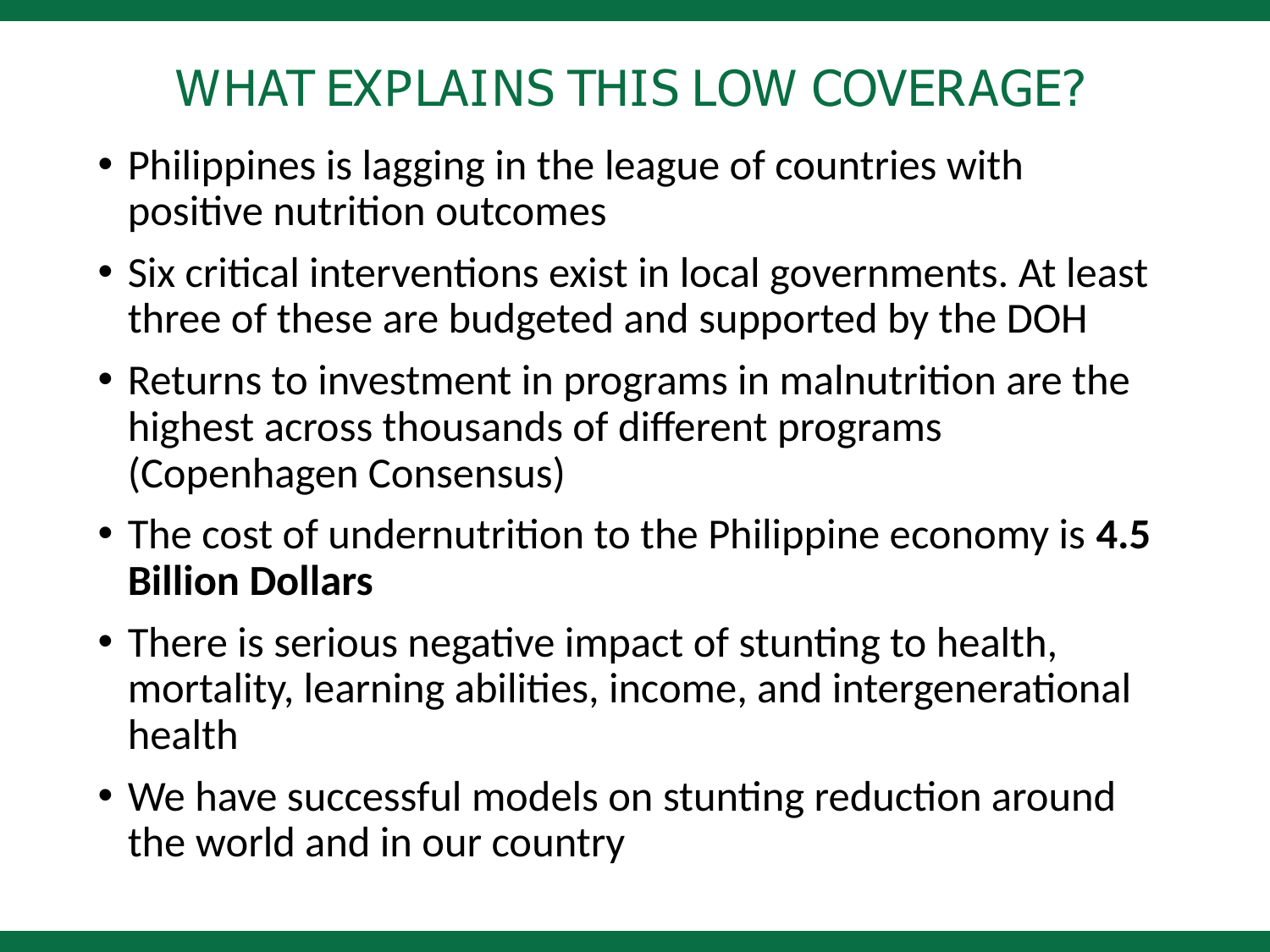

WHAT EXPLAINS THIS LOW COVERAGE?
Philippines is lagging in the league of countries with positive nutrition outcomes
Six critical interventions exist in local governments. At least three of these are budgeted and supported by the DOH
Returns to investment in programs in malnutrition are the highest across thousands of different programs (Copenhagen Consensus)
The cost of undernutrition to the Philippine economy is 4.5 Billion Dollars
There is serious negative impact of stunting to health, mortality, learning abilities, income, and intergenerational health
We have successful models on stunting reduction around the world and in our country